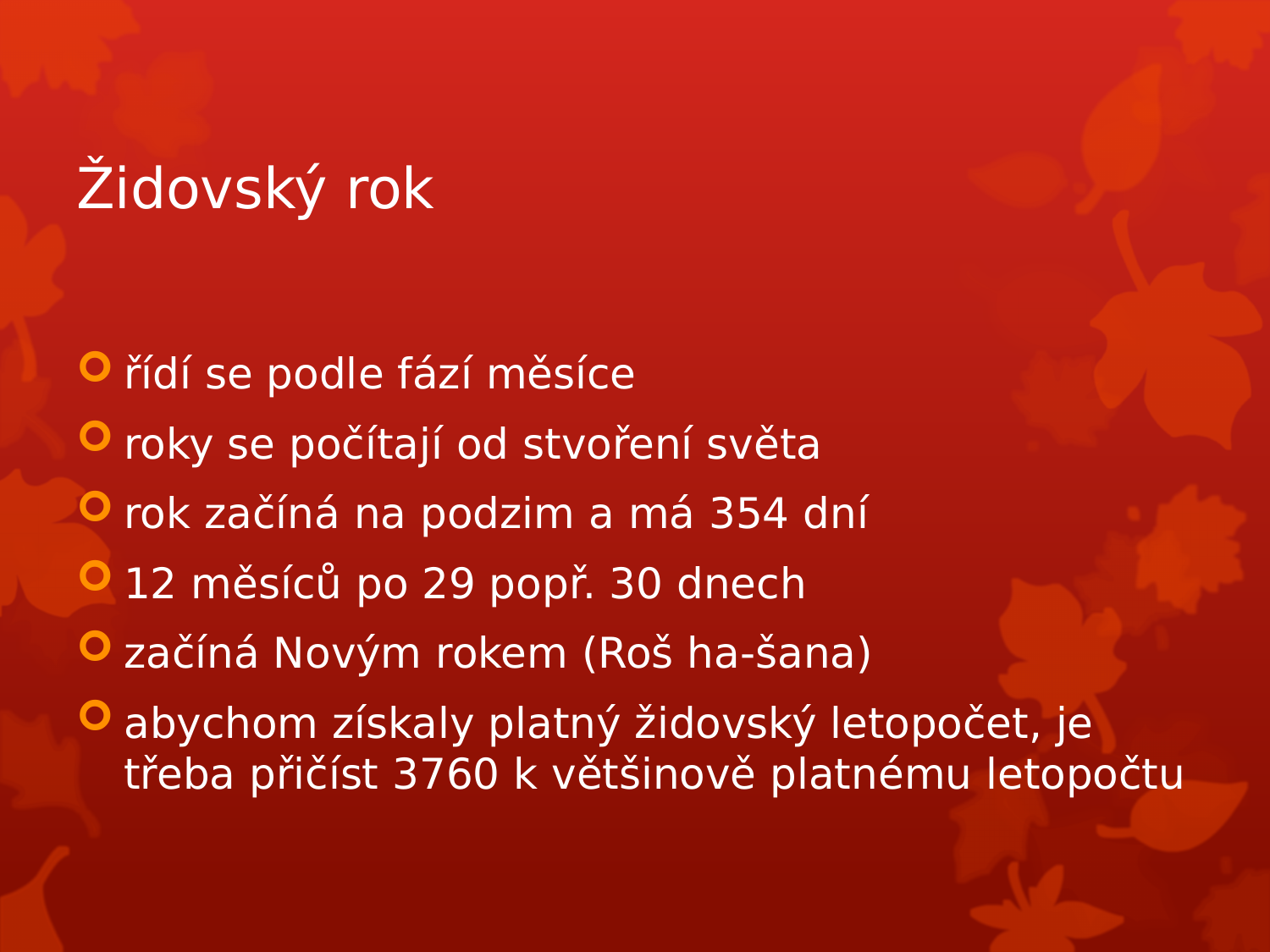

# Židovský rok
řídí se podle fází měsíce
roky se počítají od stvoření světa
rok začíná na podzim a má 354 dní
12 měsíců po 29 popř. 30 dnech
začíná Novým rokem (Roš ha-šana)
abychom získaly platný židovský letopočet, je třeba přičíst 3760 k většinově platnému letopočtu